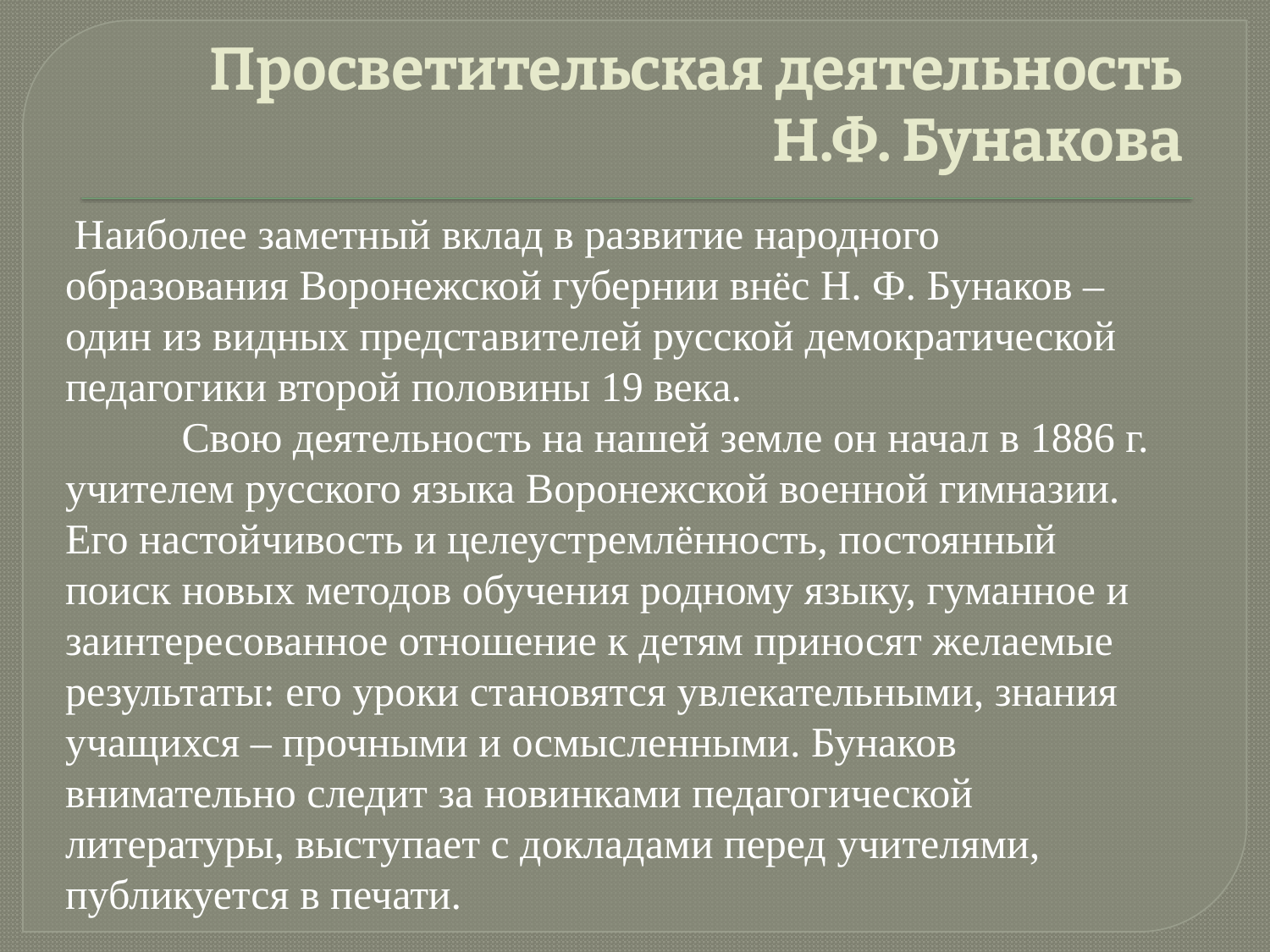

# Просветительская деятельность  Н.Ф. Бунакова
 Наиболее заметный вклад в развитие народного образования Воронежской губернии внёс Н. Ф. Бунаков – один из видных представителей русской демократической педагогики второй половины 19 века.
           Свою деятельность на нашей земле он начал в 1886 г. учителем русского языка Воронежской военной гимназии. Его настойчивость и целеустремлённость, постоянный поиск новых методов обучения родному языку, гуманное и заинтересованное отношение к детям приносят желаемые результаты: его уроки становятся увлекательными, знания учащихся – прочными и осмысленными. Бунаков внимательно следит за новинками педагогической литературы, выступает с докладами перед учителями, публикуется в печати.